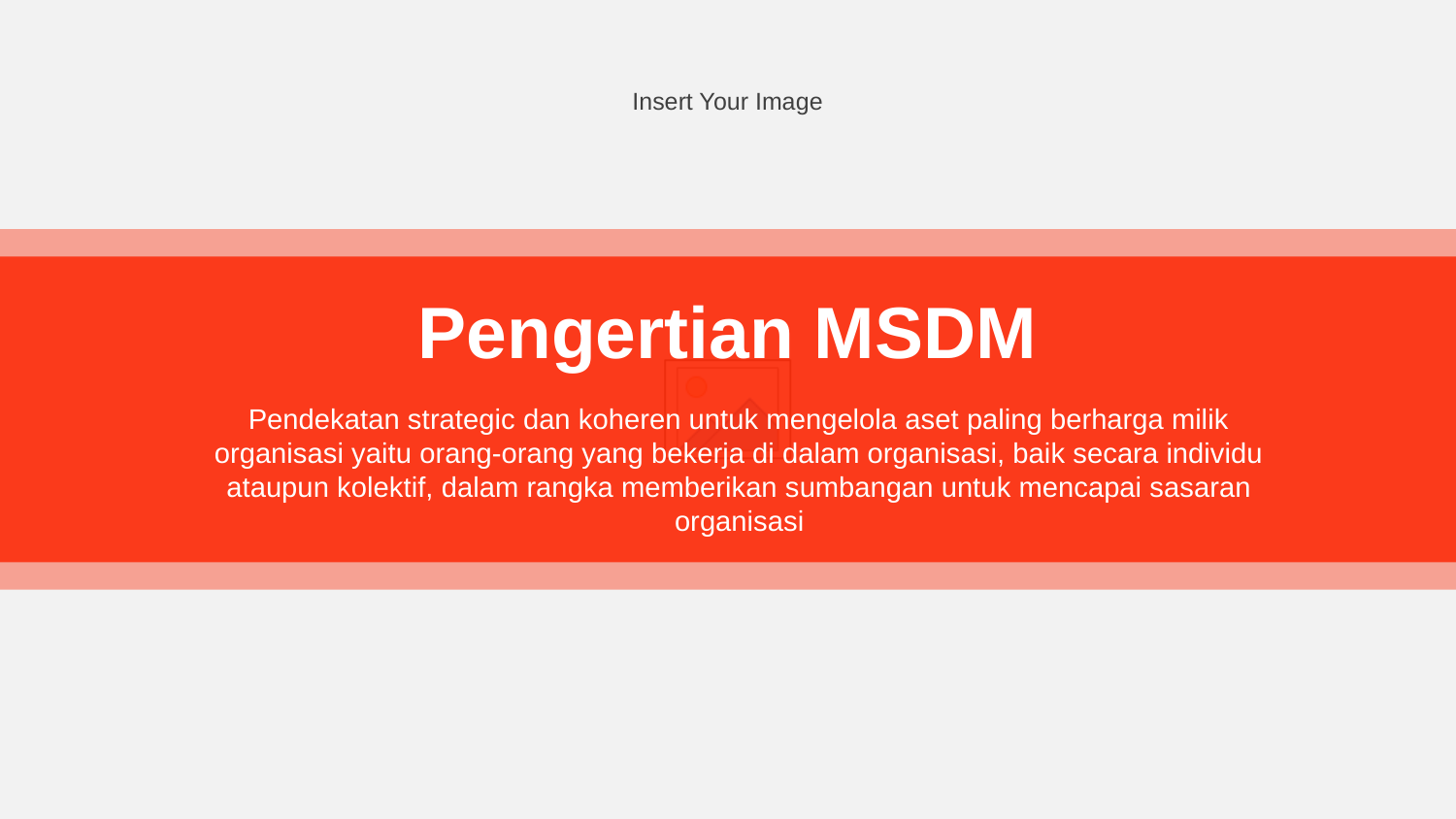

Pengertian MSDM
Pendekatan strategic dan koheren untuk mengelola aset paling berharga milik organisasi yaitu orang-orang yang bekerja di dalam organisasi, baik secara individu ataupun kolektif, dalam rangka memberikan sumbangan untuk mencapai sasaran organisasi